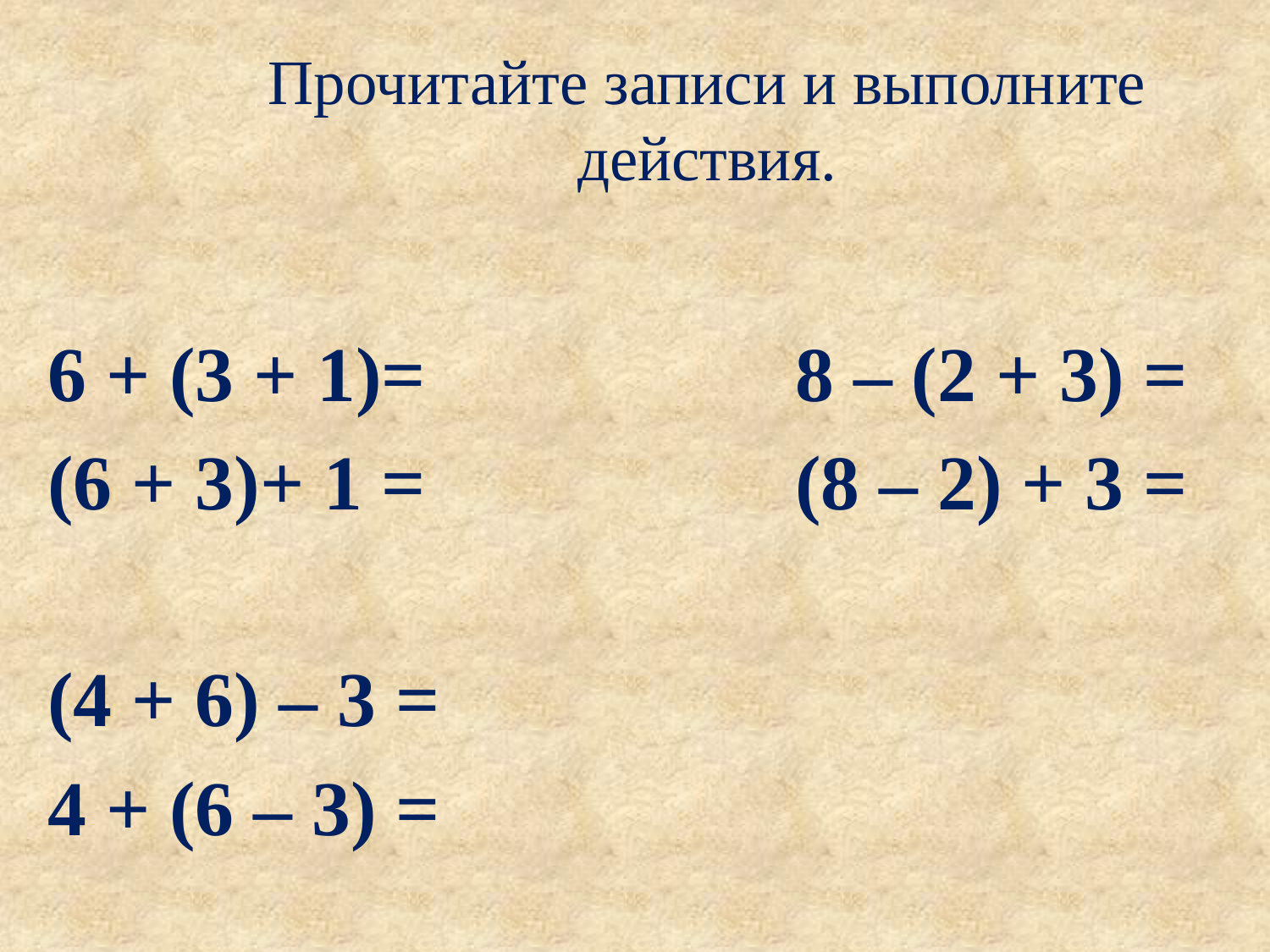

# Прочитайте записи и выполните действия.
6 + (3 + 1)=                   8 – (2 + 3) =
(6 + 3)+ 1 =                   (8 – 2) + 3 =

(4 + 6) – 3 =
4 + (6 – 3) =